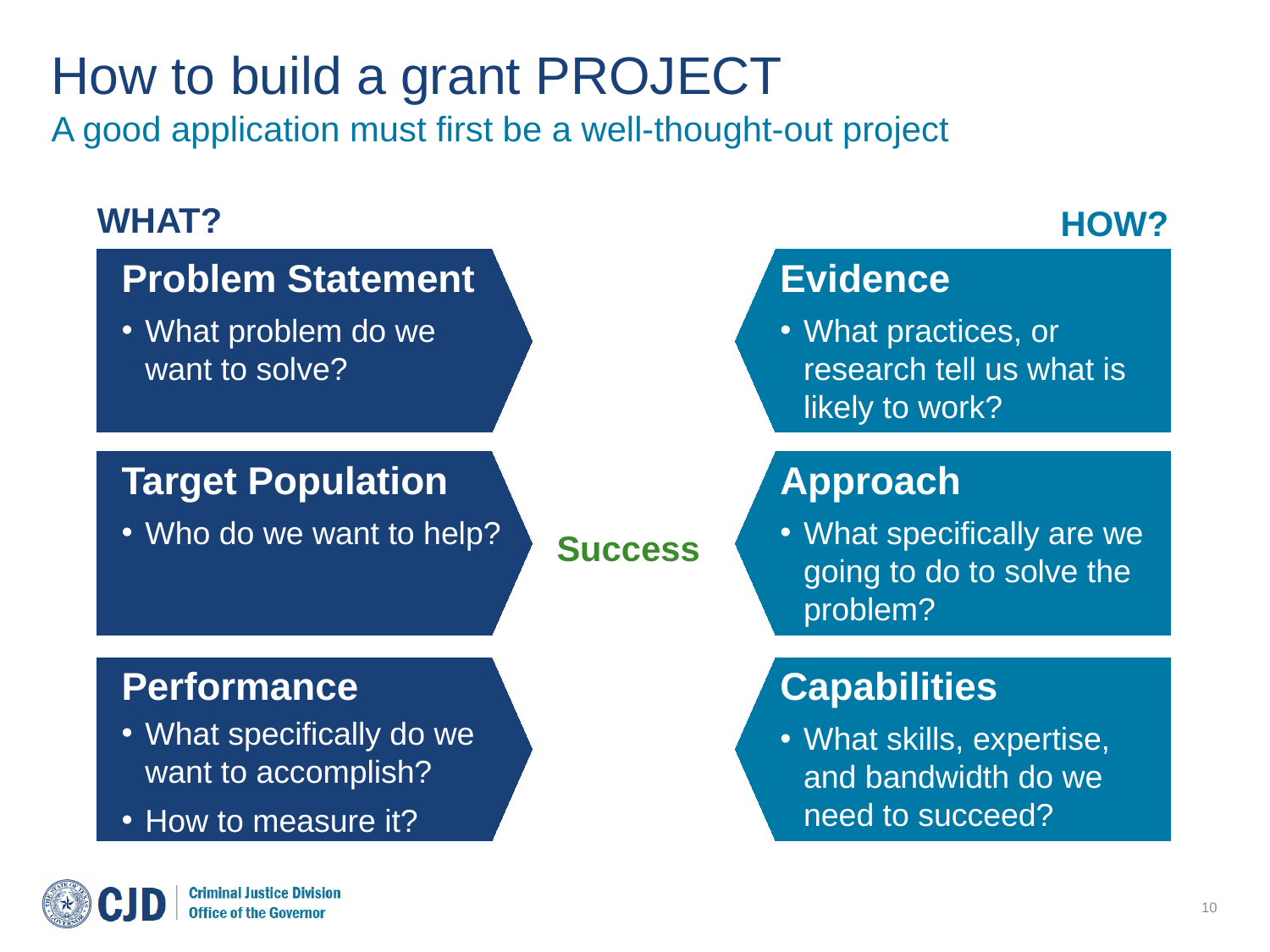

# How to build a grant PROJECT
A good application must first be a well-thought-out project
WHAT?
HOW?
Success
Evidence
What practices, or research tell us what is likely to work?
Problem Statement
What problem do we want to solve?
Approach
What specifically are we going to do to solve the problem?
Target Population
Who do we want to help?
Capabilities
What skills, expertise, and bandwidth do we need to succeed?
Performance
What specifically do we want to accomplish?
How to measure it?
10